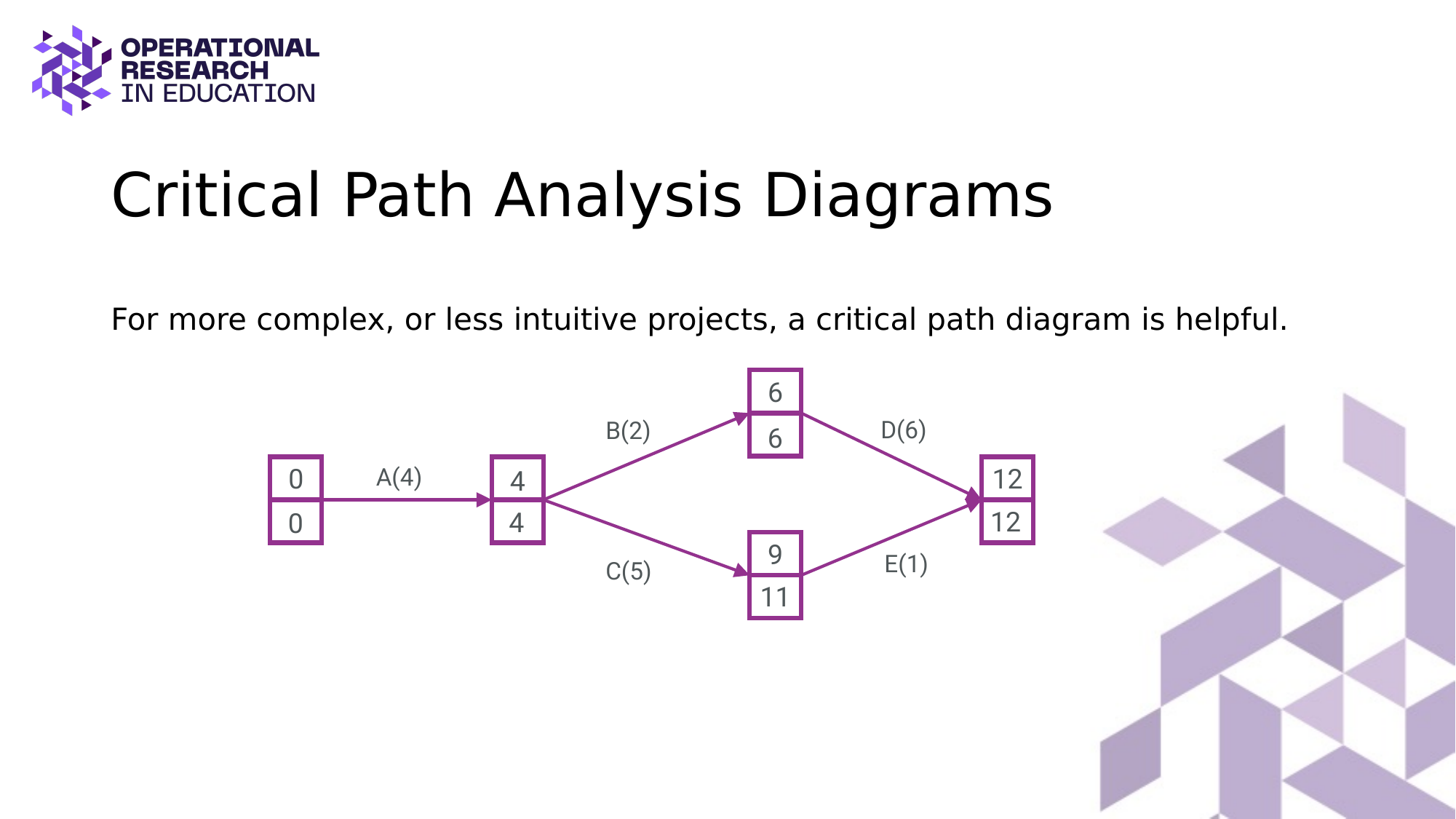

# Critical Path Analysis Diagrams
For more complex, or less intuitive projects, a critical path diagram is helpful.

6

D(6)
B(2)
6
0
12
A(4)

4
12
4
0
9

E(1)
C(5)
11